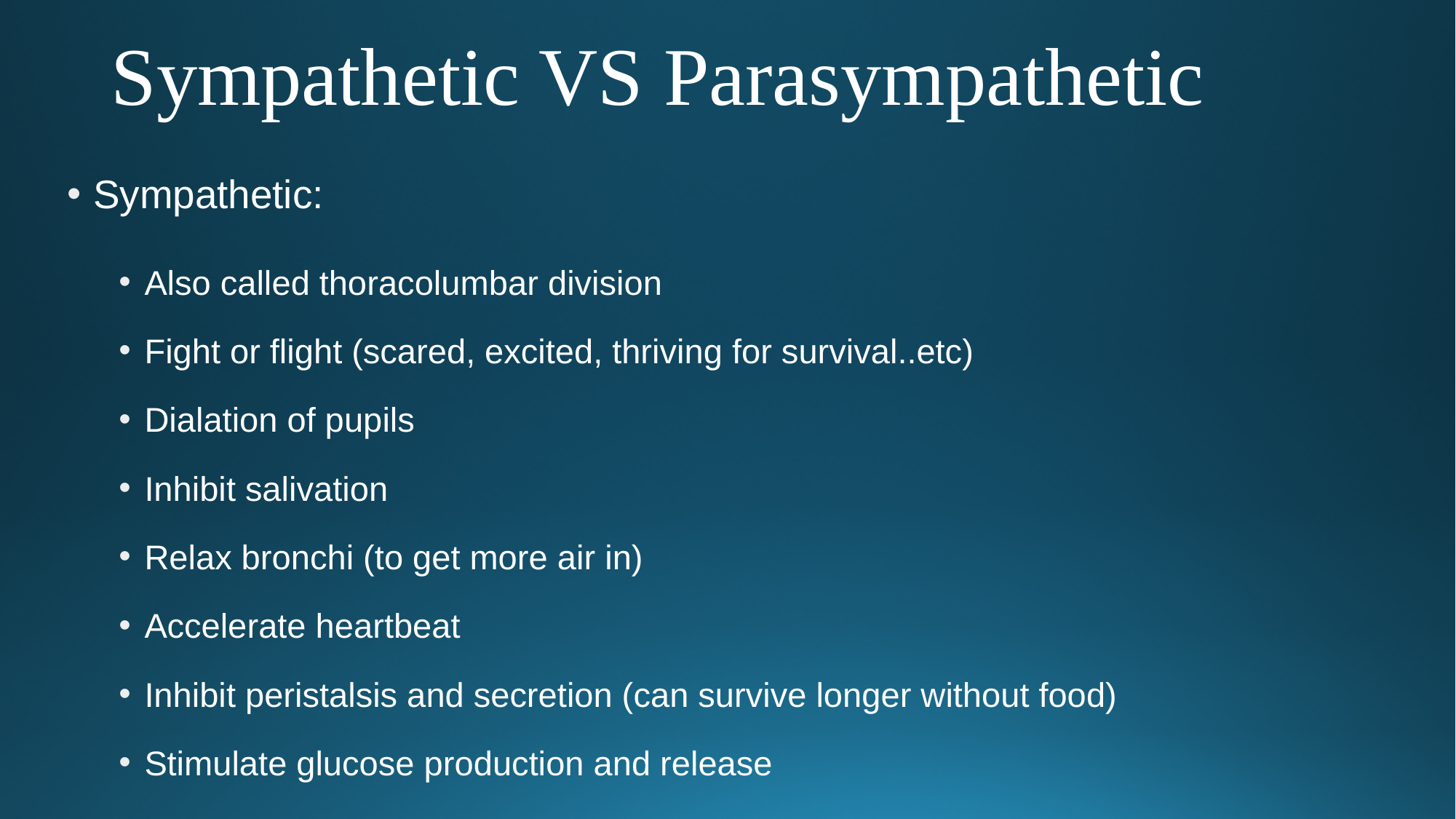

# Sympathetic VS Parasympathetic
Sympathetic:

Also called thoracolumbar division
Fight or flight (scared, excited, thriving for survival..etc)
Dialation of pupils
Inhibit salivation
Relax bronchi (to get more air in)
Accelerate heartbeat
Inhibit peristalsis and secretion (can survive longer without food)
Stimulate glucose production and release